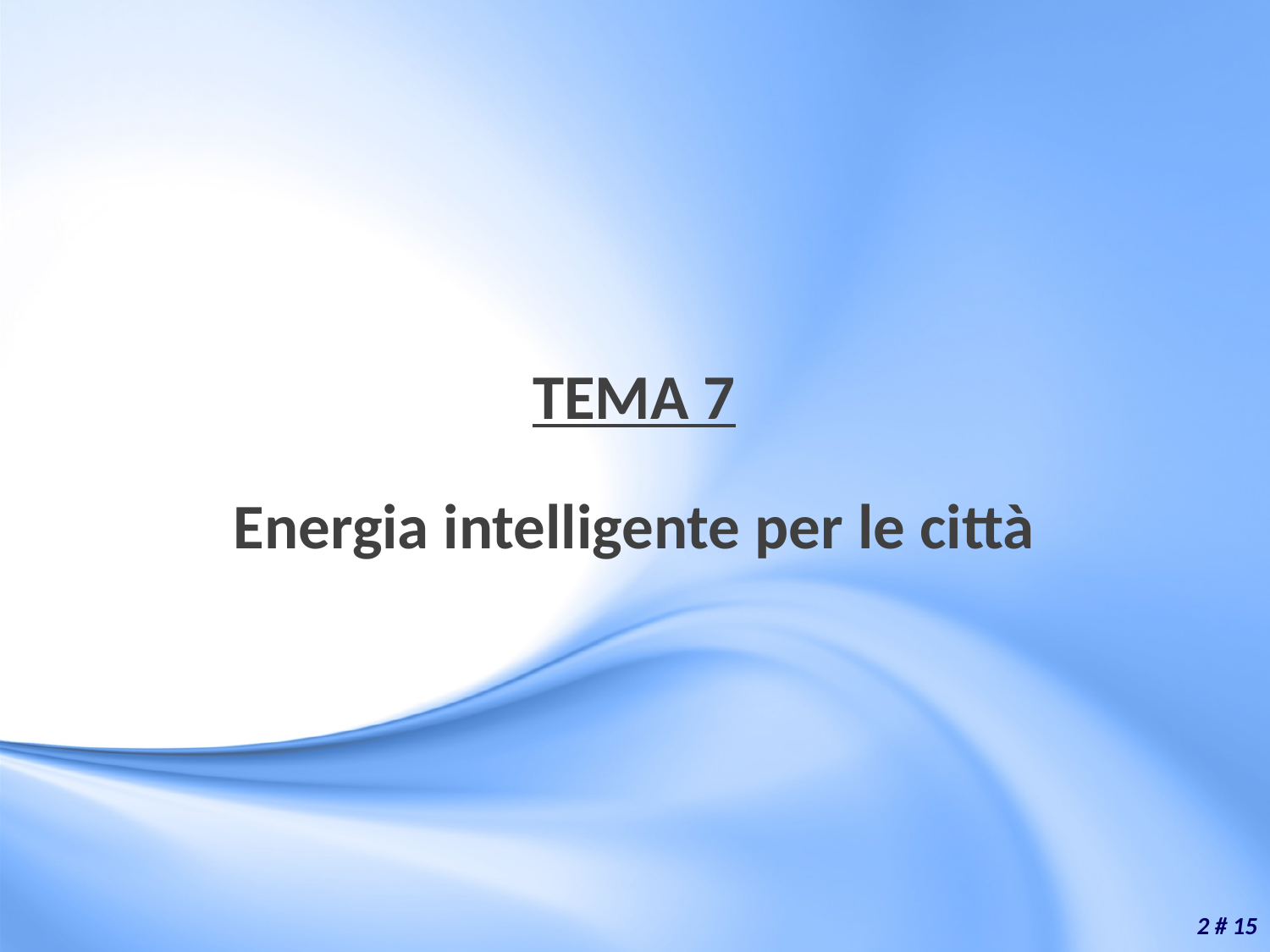

TEMA 7
Energia intelligente per le città
2 # 15